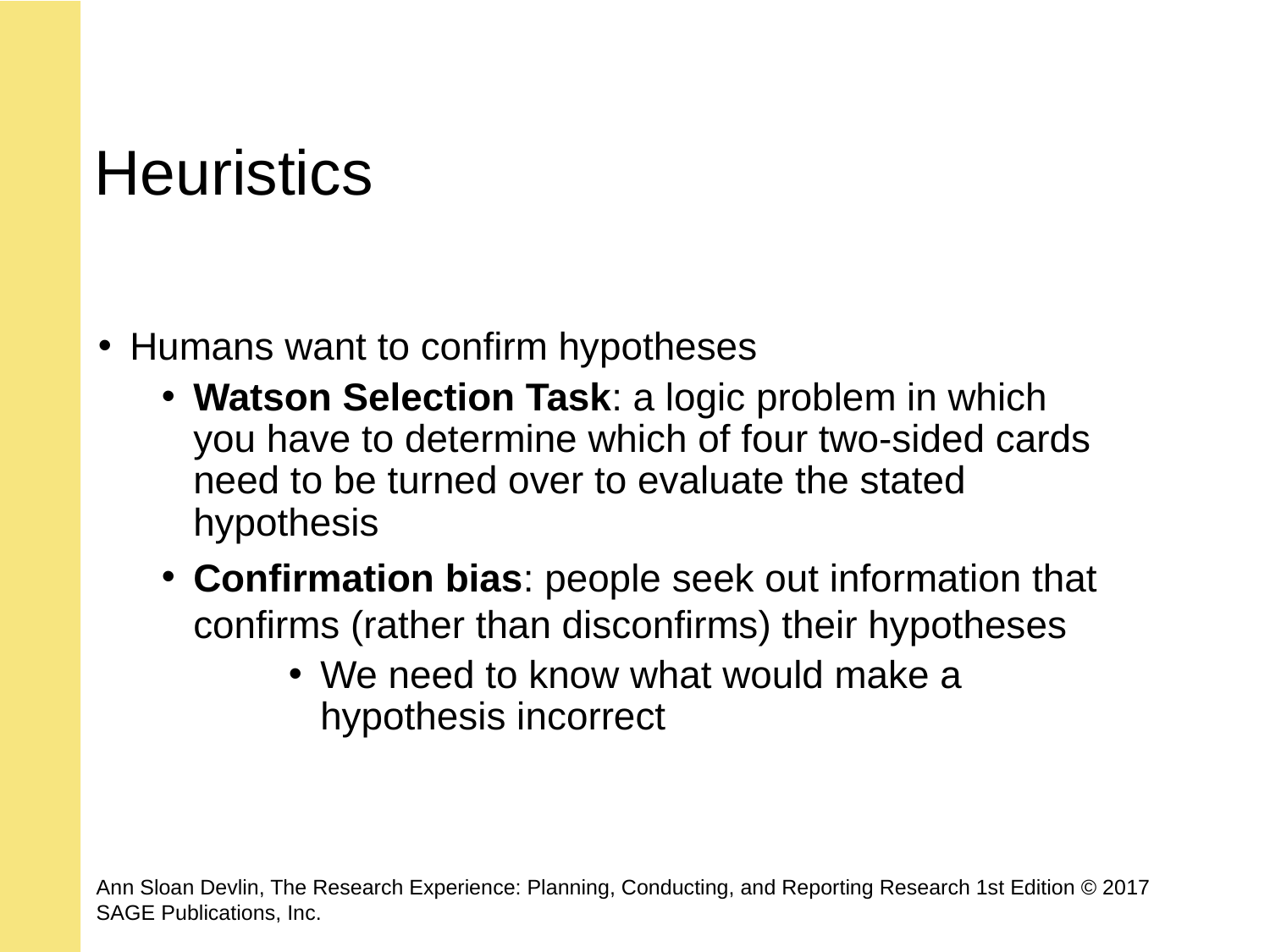

# Heuristics
Humans want to confirm hypotheses
Watson Selection Task: a logic problem in which you have to determine which of four two-sided cards need to be turned over to evaluate the stated hypothesis
Confirmation bias: people seek out information that confirms (rather than disconfirms) their hypotheses
We need to know what would make a hypothesis incorrect